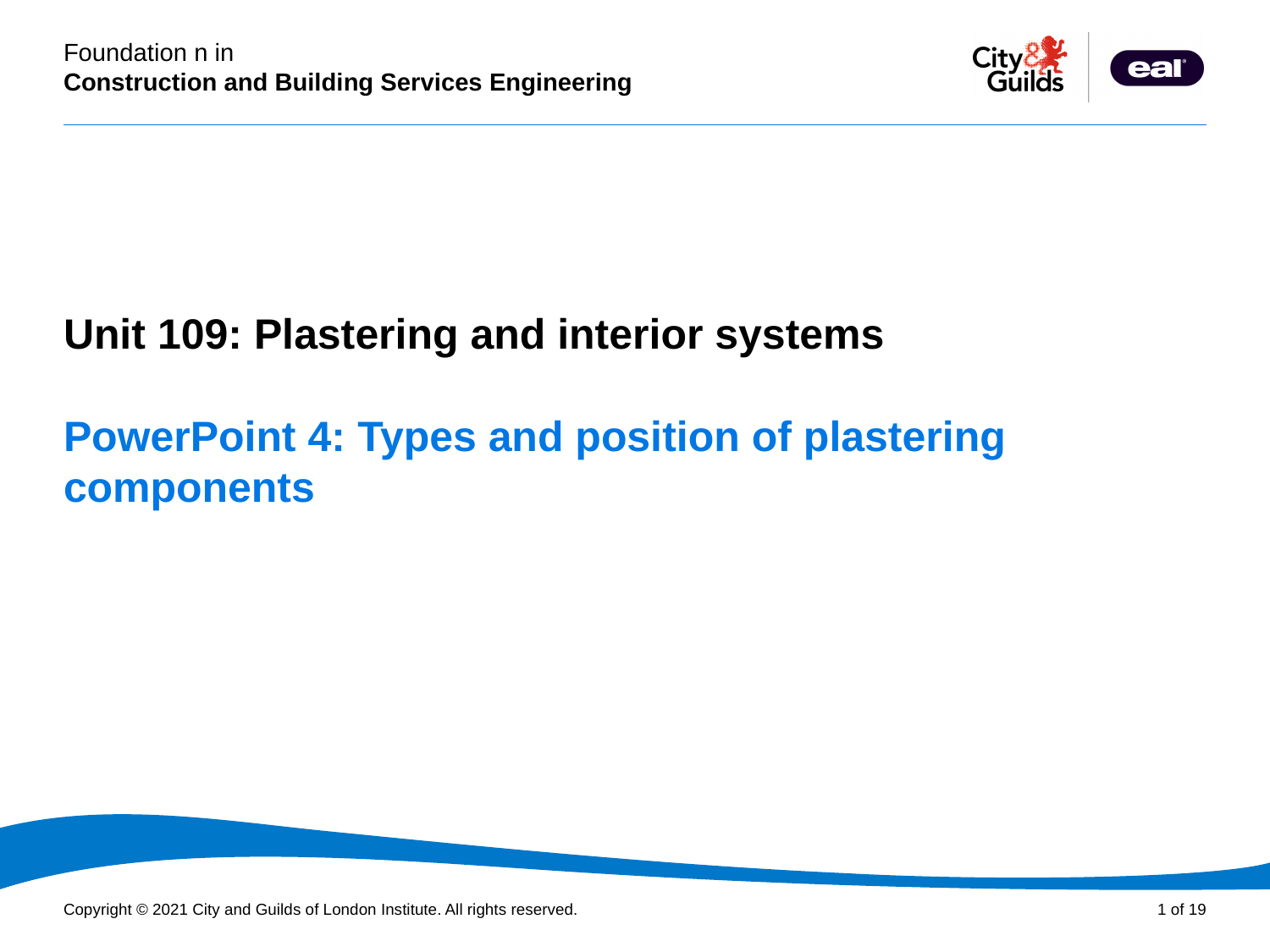

PowerPoint presentation
Unit 109: Plastering and interior systems
# PowerPoint 4: Types and position of plastering components